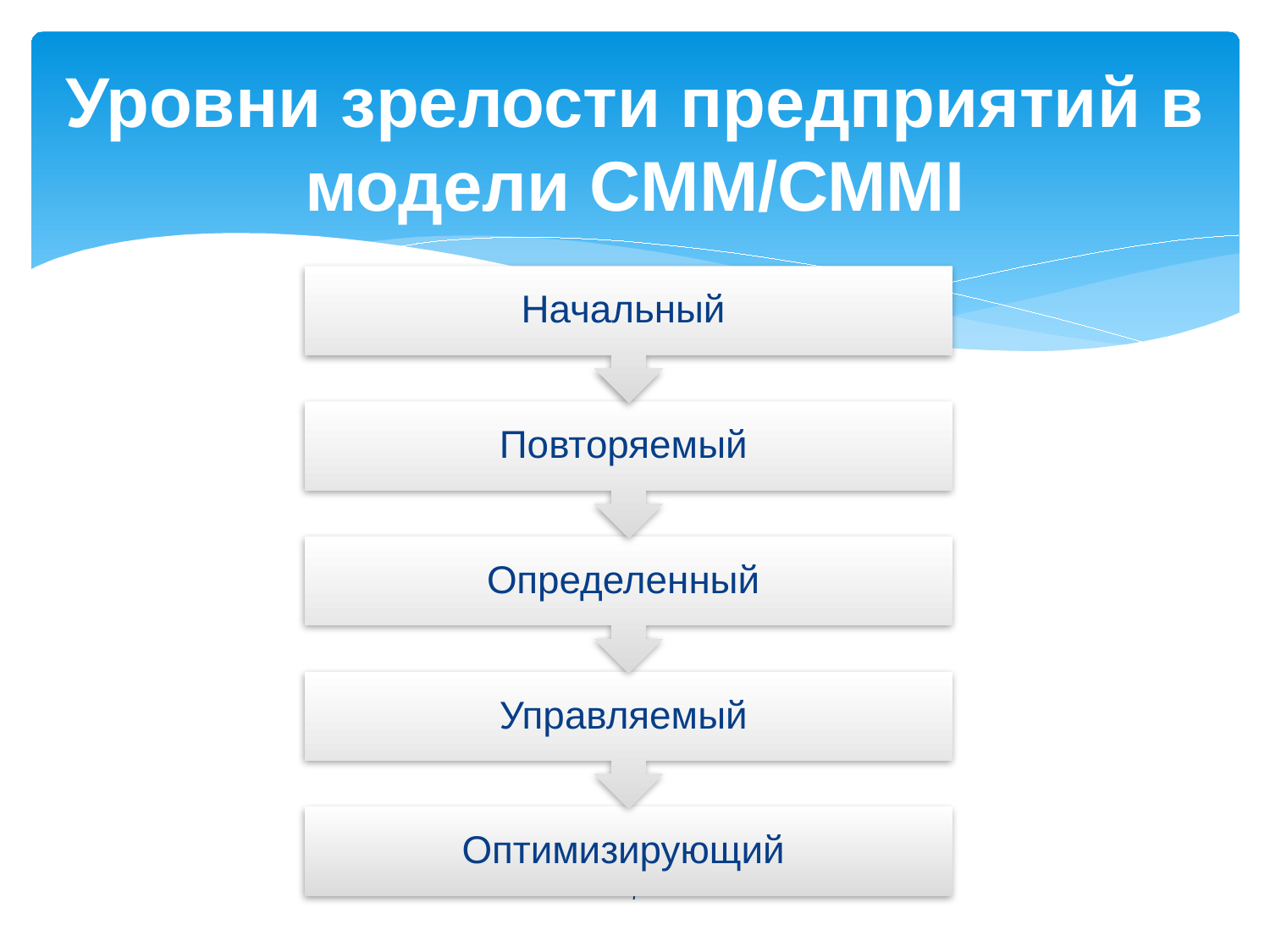

# Уровни зрелости предприятий в модели CMM/СММI
Оптимизирующий
Управляемый
Определенный
Повторяемый
Начальный
7